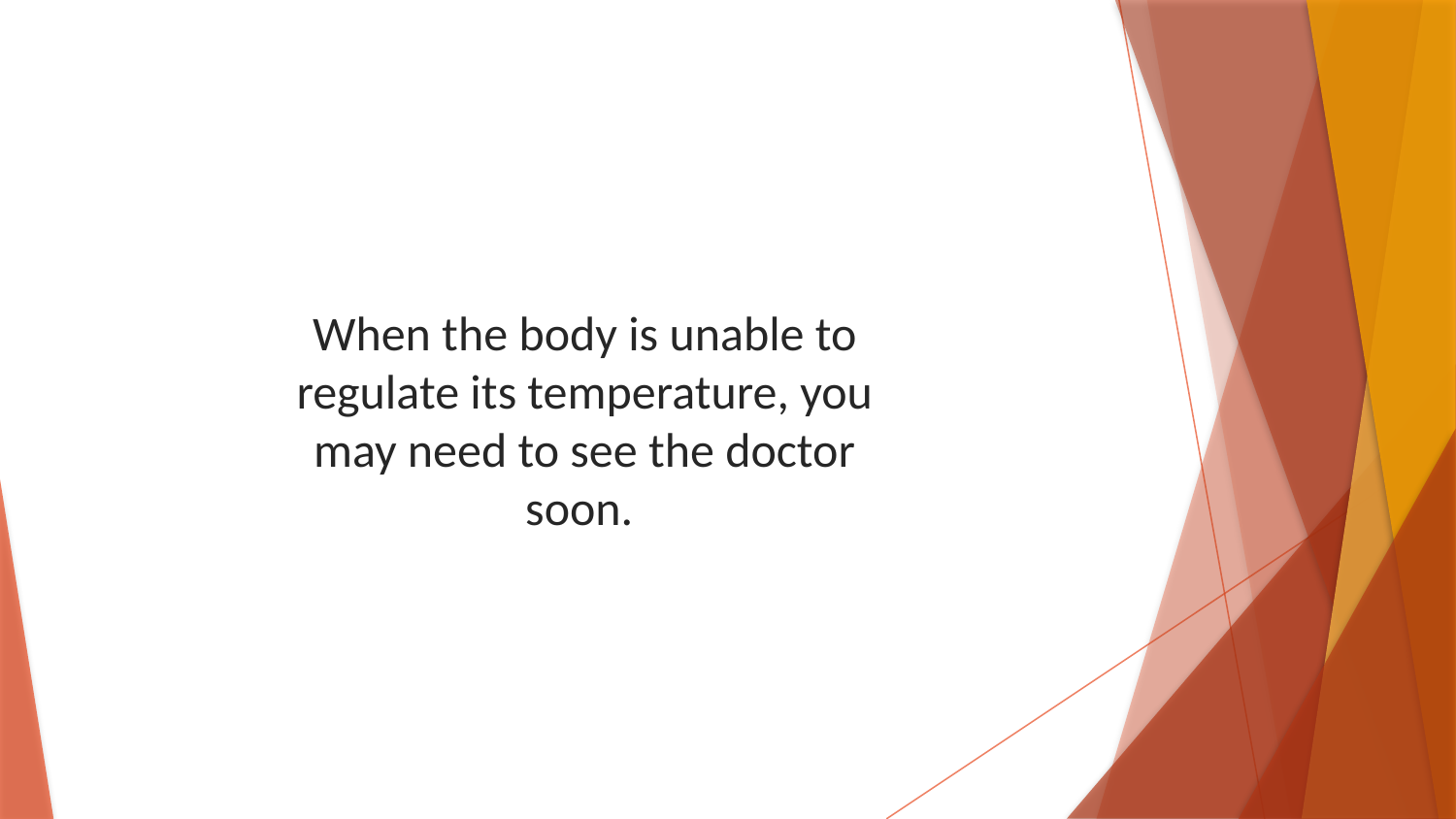

When the body is unable to regulate its temperature, you may need to see the doctor soon.